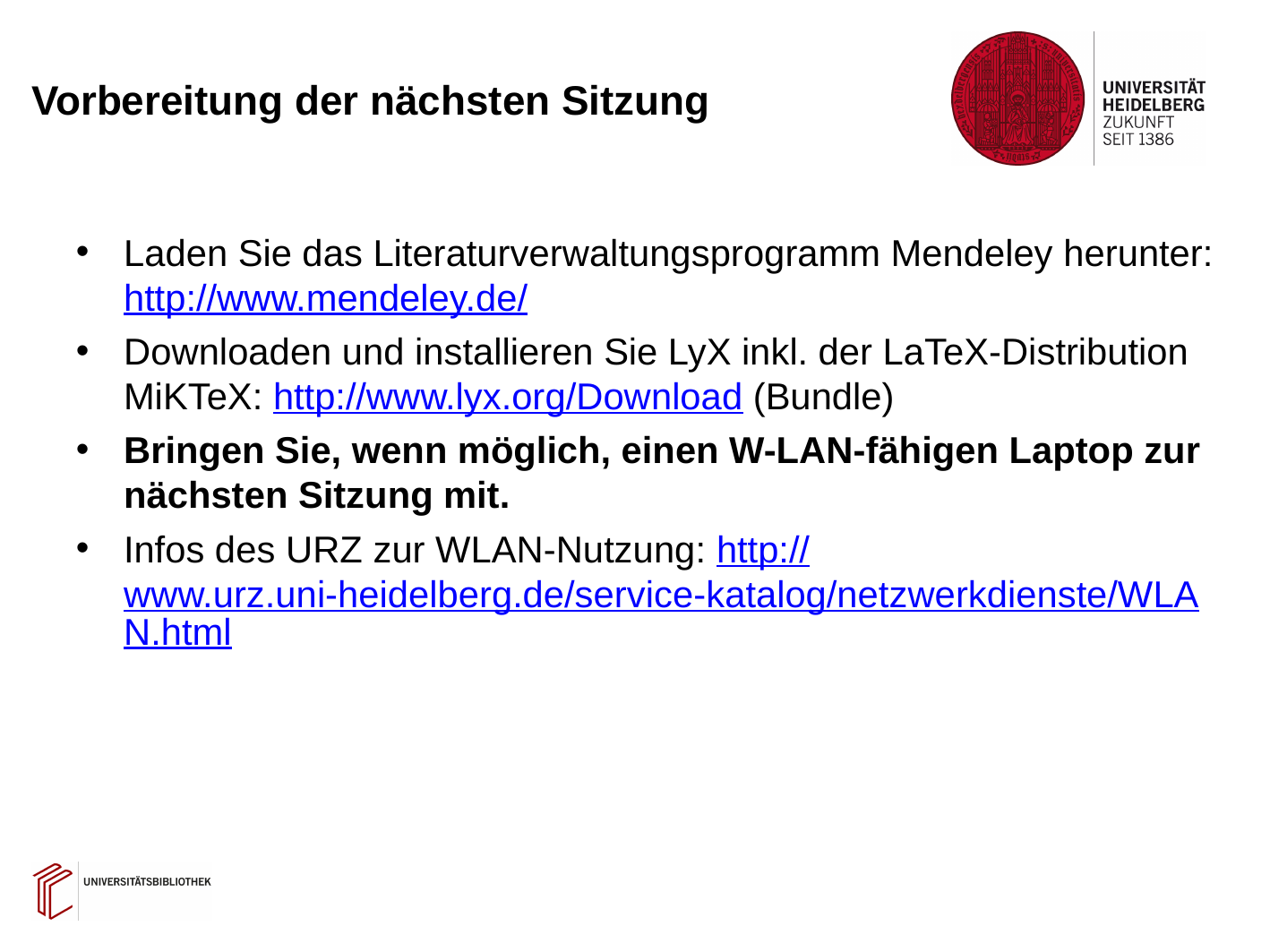

# Vorbereitung der nächsten Sitzung
Laden Sie das Literaturverwaltungsprogramm Mendeley herunter: http://www.mendeley.de/
Downloaden und installieren Sie LyX inkl. der LaTeX-Distribution MiKTeX: http://www.lyx.org/Download (Bundle)
Bringen Sie, wenn möglich, einen W-LAN-fähigen Laptop zur nächsten Sitzung mit.
Infos des URZ zur WLAN-Nutzung: http://www.urz.uni-heidelberg.de/service-katalog/netzwerkdienste/WLAN.html

66